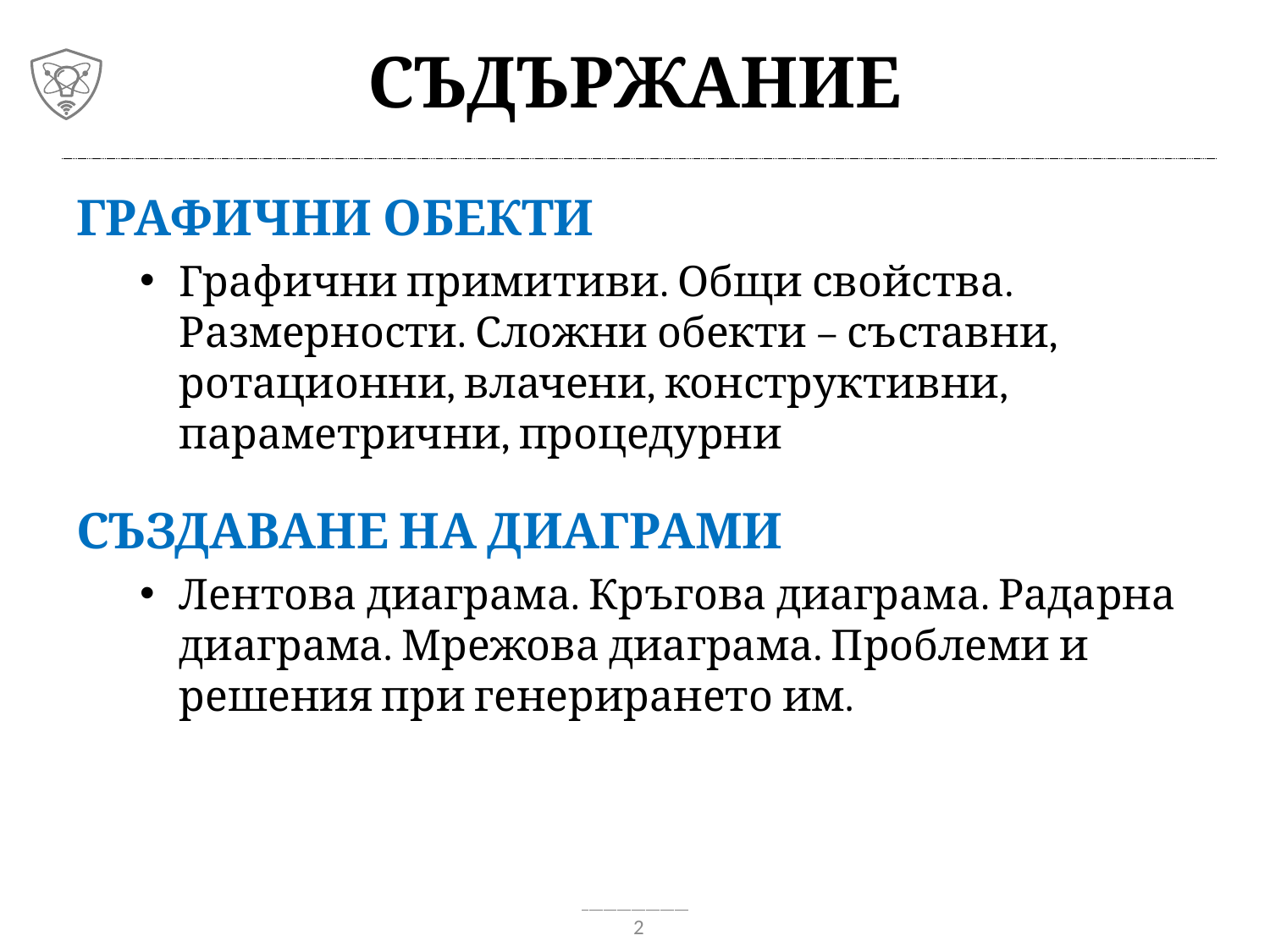

# Съдържание
Графични обекти
Графични примитиви. Общи свойства. Размерности. Сложни обекти – съставни, ротационни, влачени, конструктивни, параметрични, процедурни
Създаване на диаграми
Лентова диаграма. Кръгова диаграма. Радарна диаграма. Мрежова диаграма. Проблеми и решения при генерирането им.

2